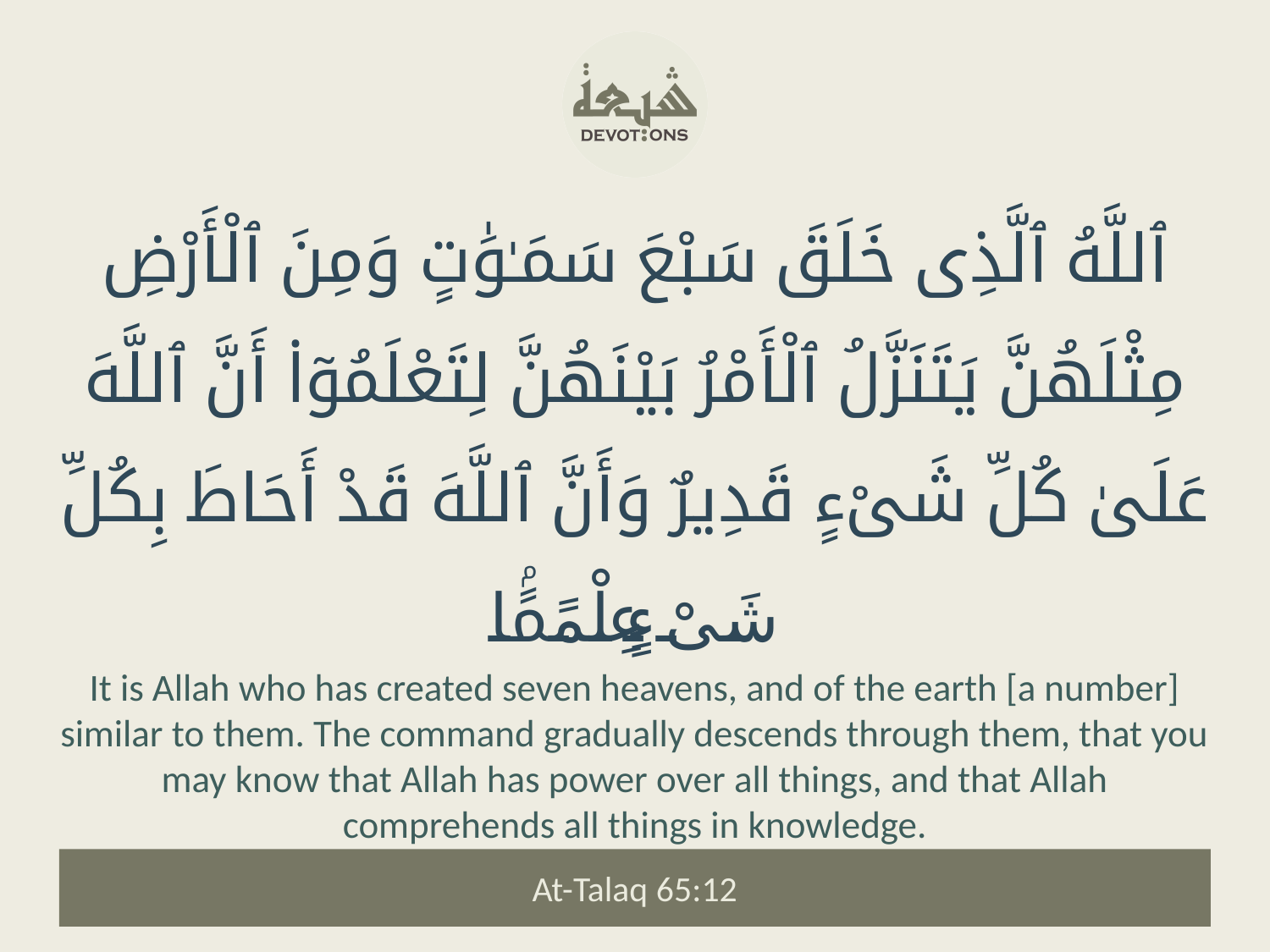

ٱللَّهُ ٱلَّذِى خَلَقَ سَبْعَ سَمَـٰوَٰتٍ وَمِنَ ٱلْأَرْضِ مِثْلَهُنَّ يَتَنَزَّلُ ٱلْأَمْرُ بَيْنَهُنَّ لِتَعْلَمُوٓا۟ أَنَّ ٱللَّهَ عَلَىٰ كُلِّ شَىْءٍ قَدِيرٌ وَأَنَّ ٱللَّهَ قَدْ أَحَاطَ بِكُلِّ شَىْءٍ عِلْمًۢا
It is Allah who has created seven heavens, and of the earth [a number] similar to them. The command gradually descends through them, that you may know that Allah has power over all things, and that Allah comprehends all things in knowledge.
At-Talaq 65:12